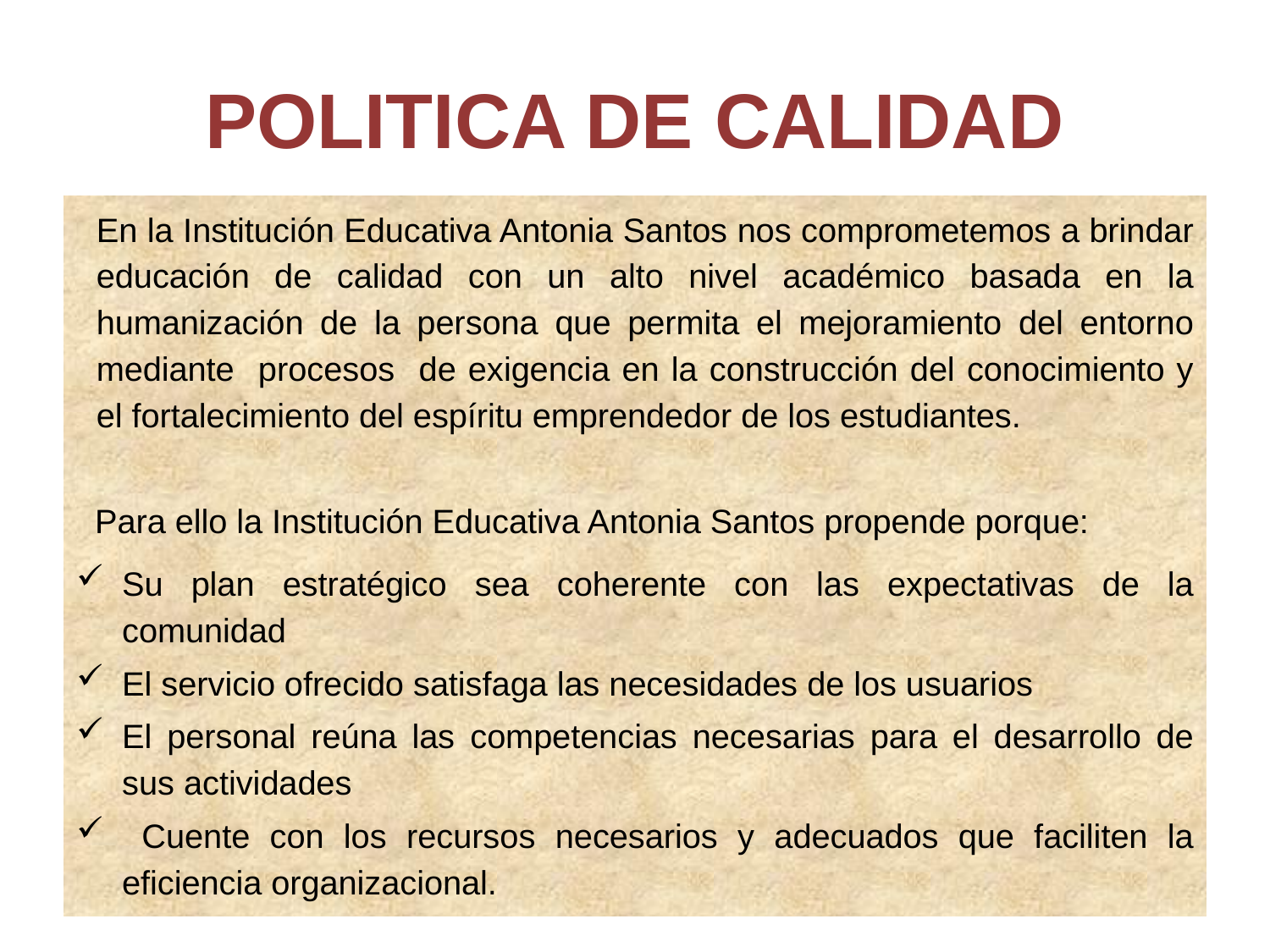

# POLITICA DE CALIDAD
En la Institución Educativa Antonia Santos nos comprometemos a brindar educación de calidad con un alto nivel académico basada en la humanización de la persona que permita el mejoramiento del entorno mediante  procesos  de exigencia en la construcción del conocimiento y el fortalecimiento del espíritu emprendedor de los estudiantes.

  Para ello la Institución Educativa Antonia Santos propende porque:
Su plan estratégico sea coherente con las expectativas de la comunidad
El servicio ofrecido satisfaga las necesidades de los usuarios
El personal reúna las competencias necesarias para el desarrollo de sus actividades
 Cuente con los recursos necesarios y adecuados que faciliten la eficiencia organizacional.